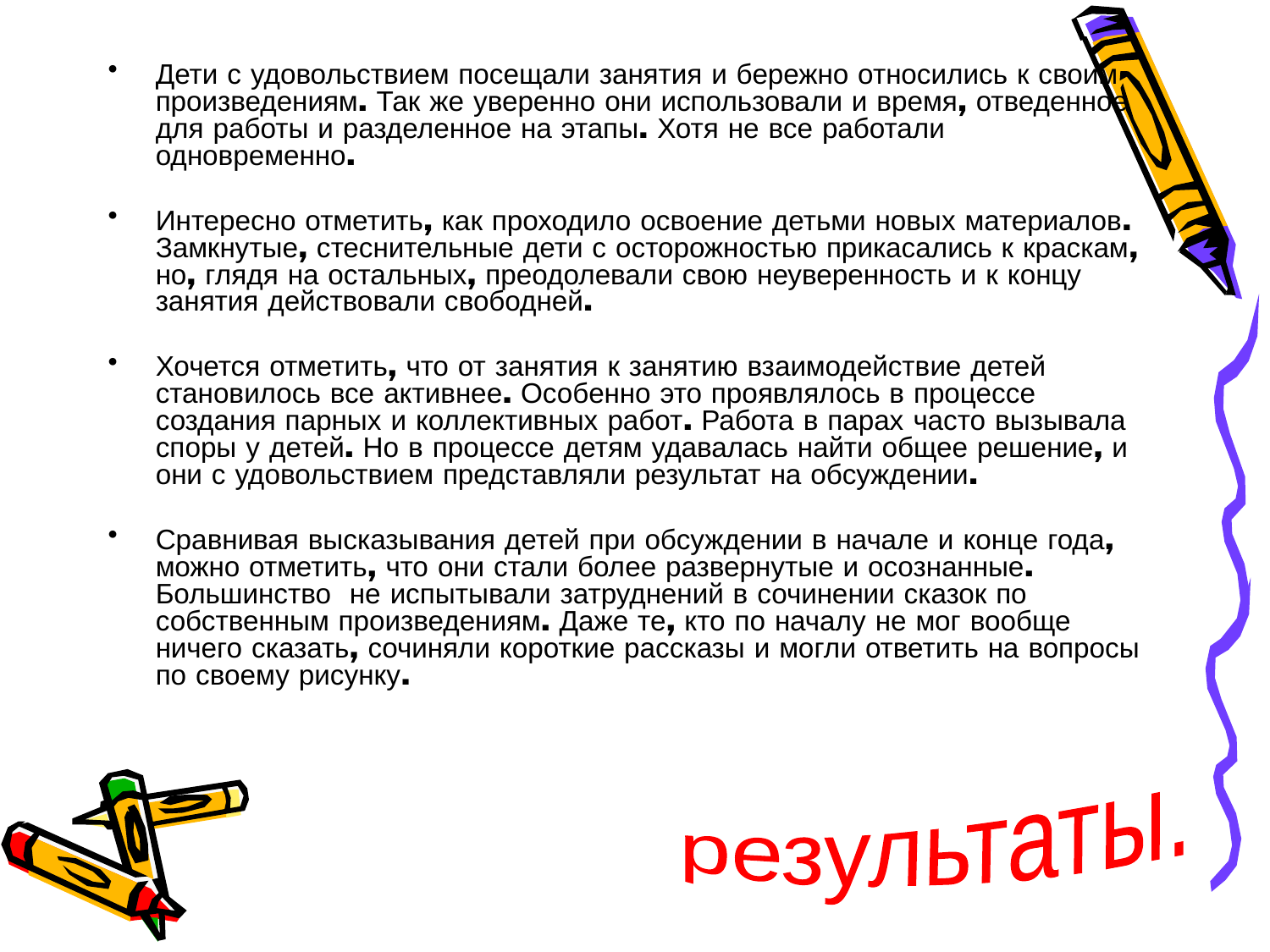

Дети с удовольствием посещали занятия и бережно относились к своим произведениям. Так же уверенно они использовали и время, отведенное для работы и разделенное на этапы. Хотя не все работали одновременно.

Интересно отметить, как проходило освоение детьми новых материалов. Замкнутые, стеснительные дети с осторожностью прикасались к краскам, но, глядя на остальных, преодолевали свою неуверенность и к концу занятия действовали свободней.

Хочется отметить, что от занятия к занятию взаимодействие детей становилось все активнее. Особенно это проявлялось в процессе создания парных и коллективных работ. Работа в парах часто вызывала споры у детей. Но в процессе детям удавалась найти общее решение, и они с удовольствием представляли результат на обсуждении.

Сравнивая высказывания детей при обсуждении в начале и конце года, можно отметить, что они стали более развернутые и осознанные. Большинство  не испытывали затруднений в сочинении сказок по собственным произведениям. Даже те, кто по началу не мог вообще ничего сказать, сочиняли короткие рассказы и могли ответить на вопросы по своему рисунку.
результаты.